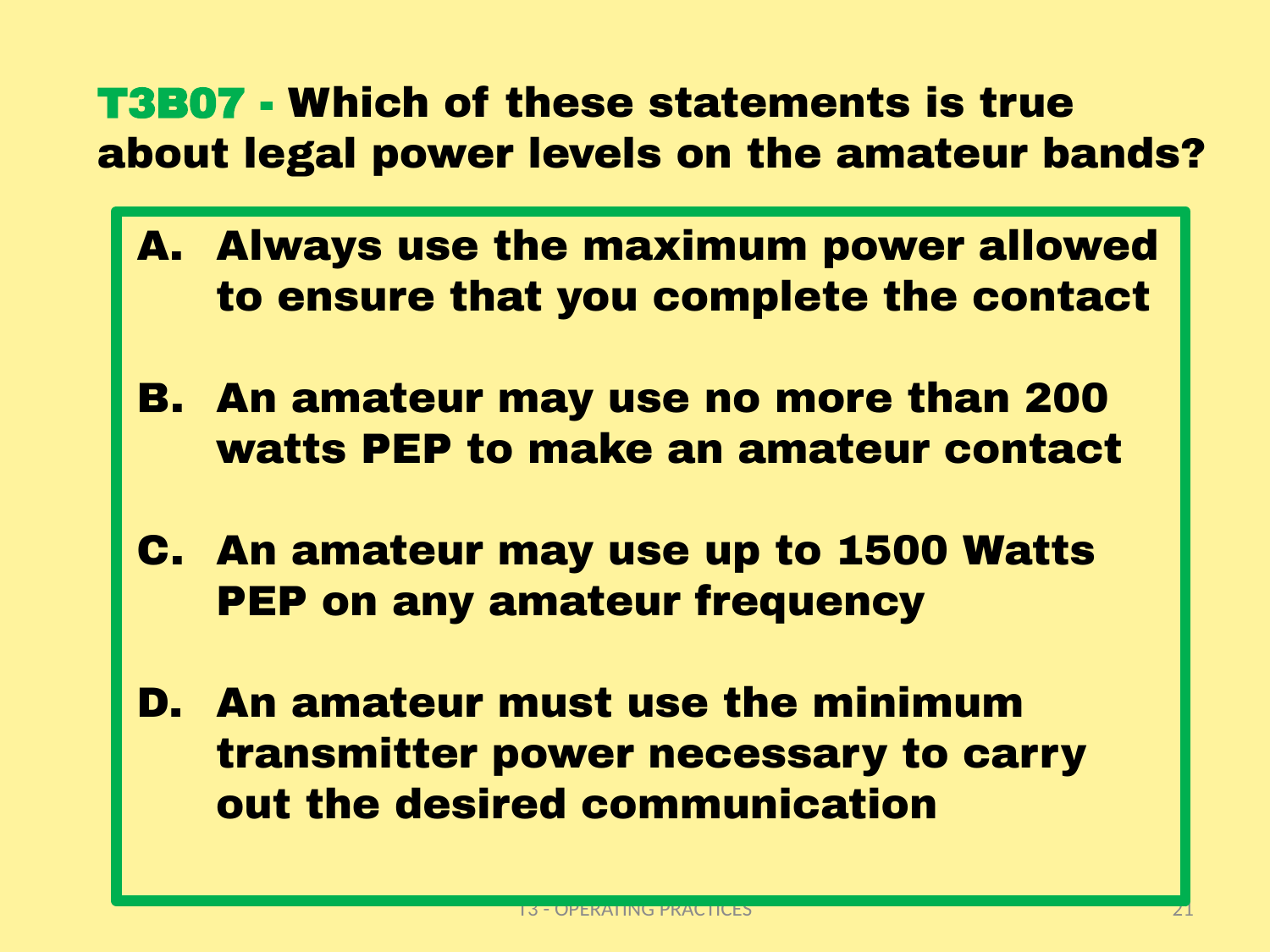

# T3B07 - Which of these statements is true about legal power levels on the amateur bands?
Always use the maximum power allowed to ensure that you complete the contact

An amateur may use no more than 200 watts PEP to make an amateur contact

An amateur may use up to 1500 Watts PEP on any amateur frequency

An amateur must use the minimum transmitter power necessary to carry out the desired communication

T3 - OPERATING PRACTICES
21